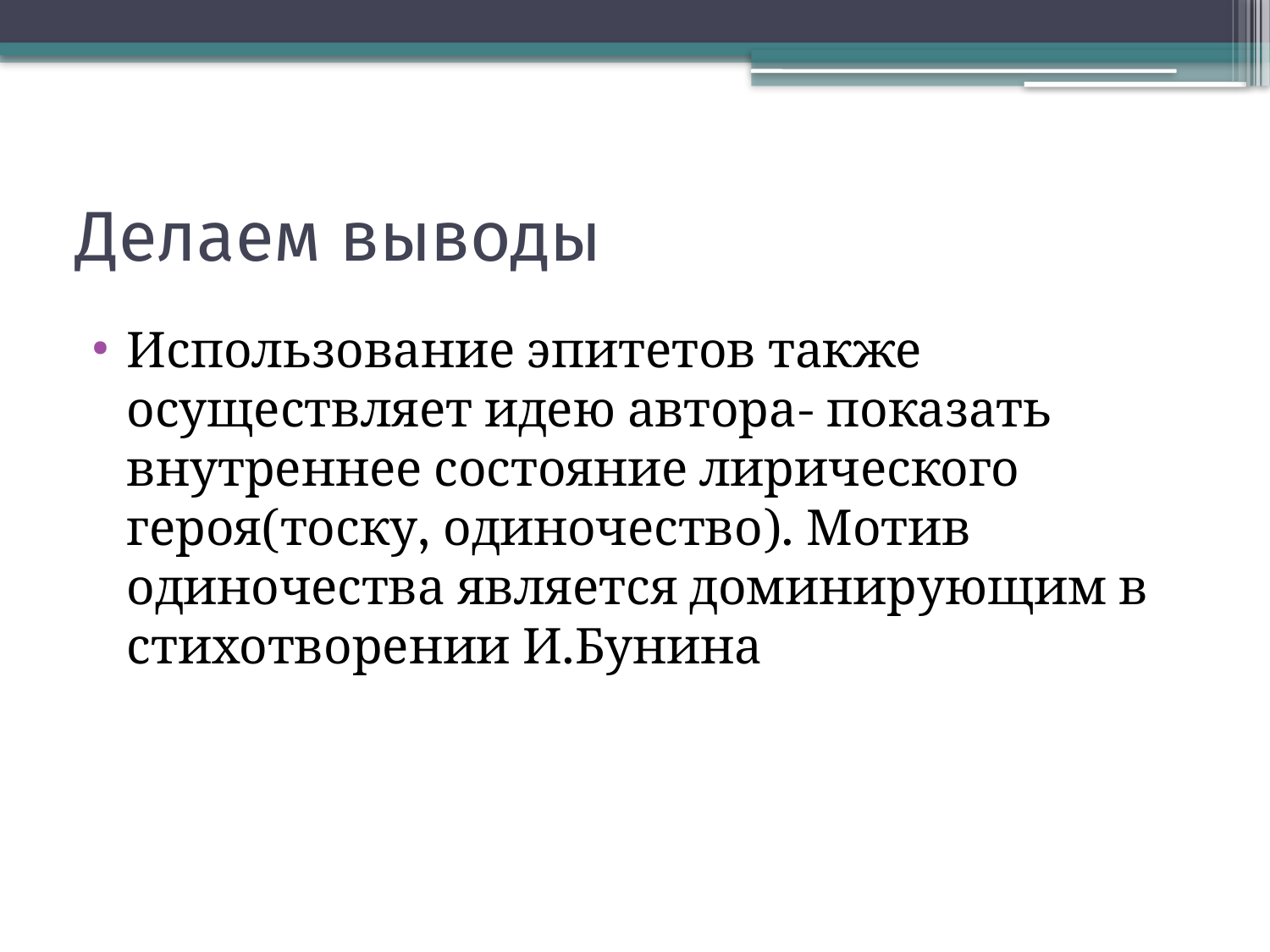

# Делаем выводы
Использование эпитетов также осуществляет идею автора- показать внутреннее состояние лирического героя(тоску, одиночество). Мотив одиночества является доминирующим в стихотворении И.Бунина